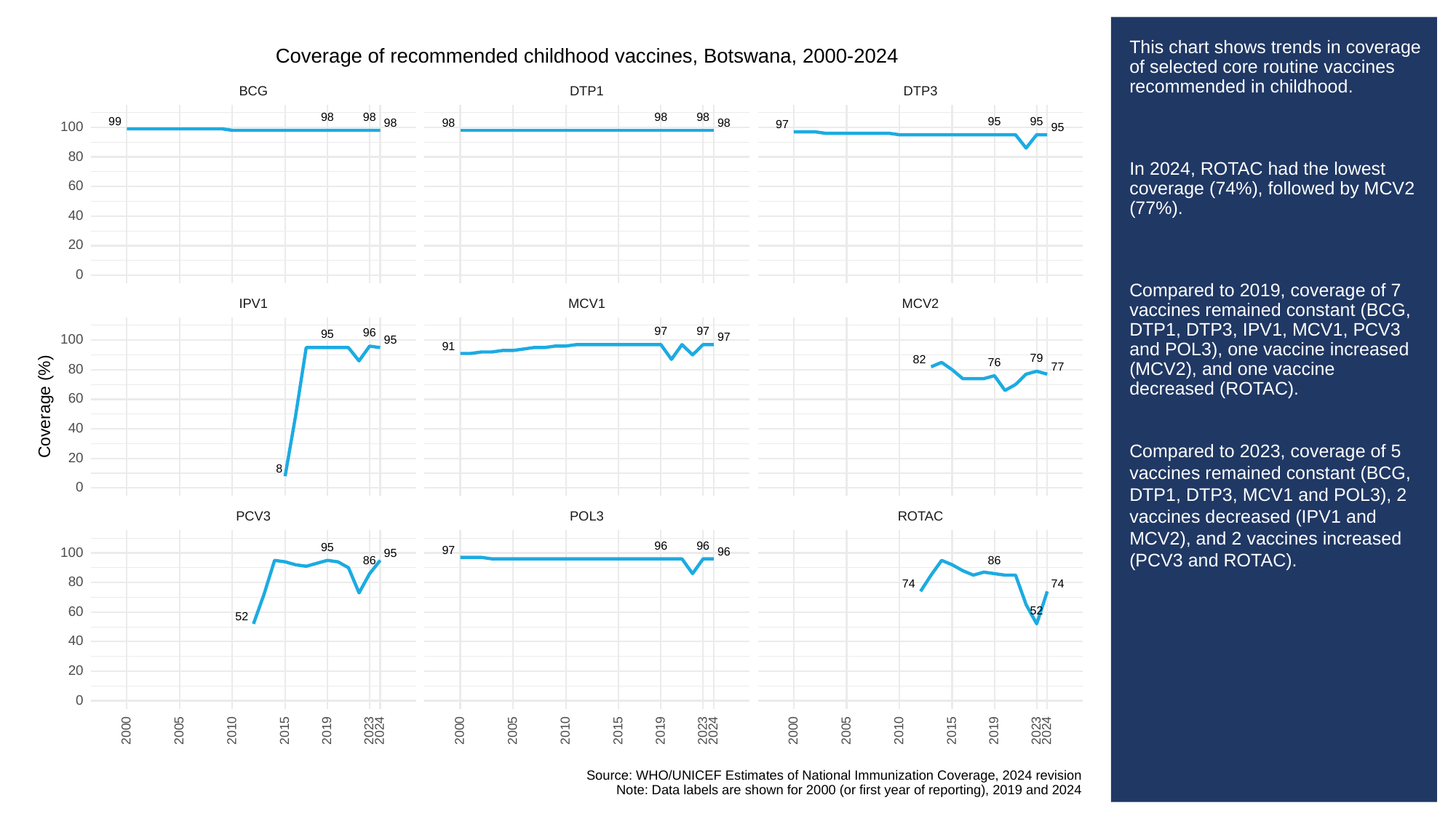

# This chart shows trends in coverage of selected core routine vaccines recommended in childhood.

In 2024, ROTAC had the lowest coverage (74%), followed by MCV2 (77%).

Compared to 2019, coverage of 7 vaccines remained constant (BCG, DTP1, DTP3, IPV1, MCV1, PCV3 and POL3), one vaccine increased (MCV2), and one vaccine decreased (ROTAC).

Compared to 2023, coverage of 5 vaccines remained constant (BCG, DTP1, DTP3, MCV1 and POL3), 2 vaccines decreased (IPV1 and MCV2), and 2 vaccines increased (PCV3 and ROTAC).

Coverage of recommended childhood vaccines, Botswana, 2000-2024
BCG
DTP3
DTP1

98
98
98
98
99
95
95
98
98
98
97
100
95

80

60

40

20

0

MCV1
MCV2
IPV1

97
97
96
95
97
100
95

91

79

82
76

77
80

60
Coverage (%)

40

20

8

0

POL3
PCV3
ROTAC

96
96
95
97
96
100
95

86
86

80
74
74

60
52

52

40

20

0

2023
2023
2023
2000
2005
2010
2015
2019
2024
2000
2005
2010
2015
2019
2024
2000
2005
2010
2015
2019
2024
Source: WHO/UNICEF Estimates of National Immunization Coverage, 2024 revision
Note: Data labels are shown for 2000 (or first year of reporting), 2019 and 2024